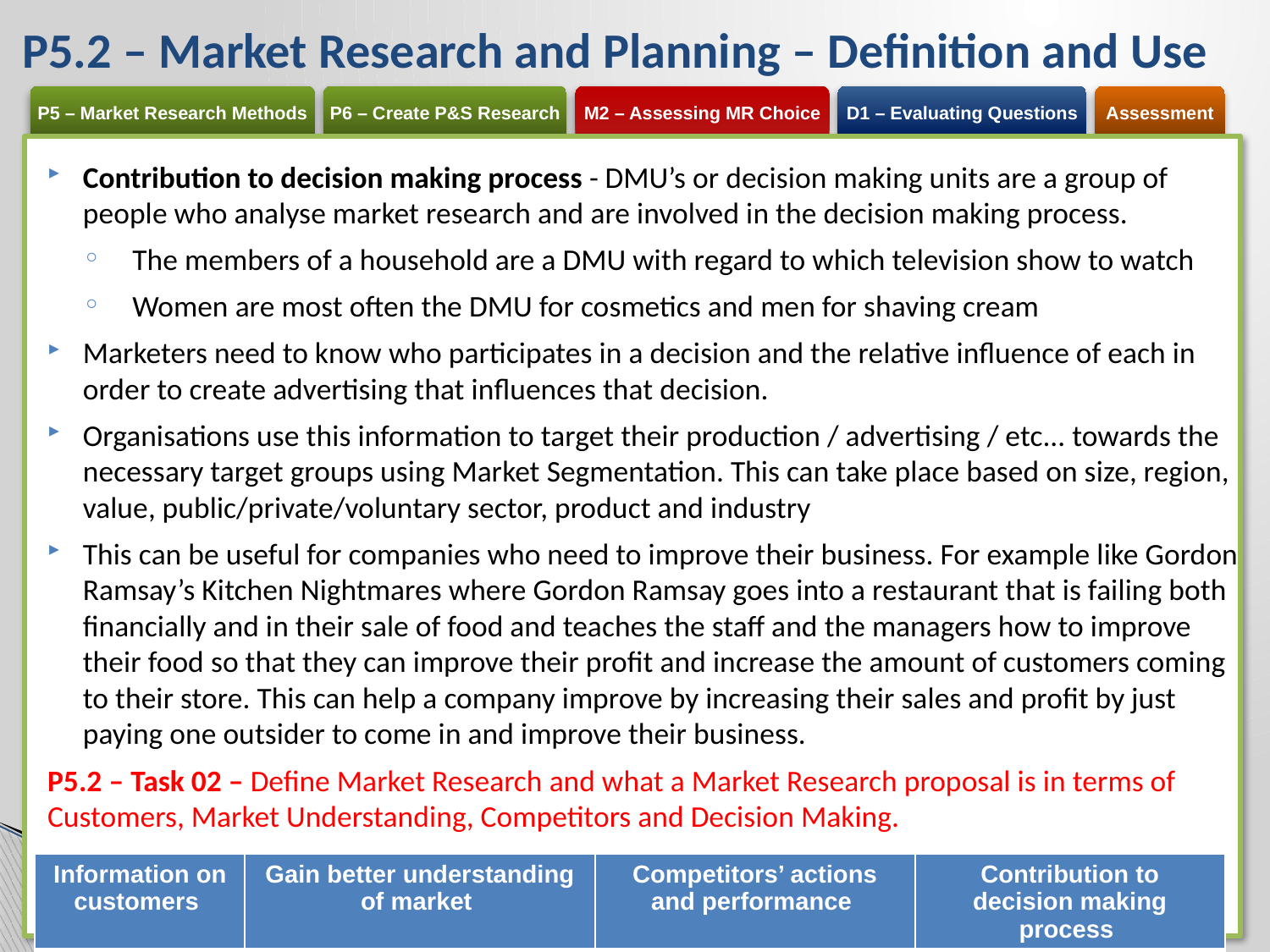

# P5.2 – Market Research and Planning – Definition and Use
Contribution to decision making process - DMU’s or decision making units are a group of people who analyse market research and are involved in the decision making process.
The members of a household are a DMU with regard to which television show to watch
Women are most often the DMU for cosmetics and men for shaving cream
Marketers need to know who participates in a decision and the relative influence of each in order to create advertising that influences that decision.
Organisations use this information to target their production / advertising / etc... towards the necessary target groups using Market Segmentation. This can take place based on size, region, value, public/private/voluntary sector, product and industry
This can be useful for companies who need to improve their business. For example like Gordon Ramsay’s Kitchen Nightmares where Gordon Ramsay goes into a restaurant that is failing both financially and in their sale of food and teaches the staff and the managers how to improve their food so that they can improve their profit and increase the amount of customers coming to their store. This can help a company improve by increasing their sales and profit by just paying one outsider to come in and improve their business.
P5.2 – Task 02 – Define Market Research and what a Market Research proposal is in terms of Customers, Market Understanding, Competitors and Decision Making.

| Information on customers | Gain better understanding of market | Competitors’ actions and performance | Contribution to decision making process |
| --- | --- | --- | --- |